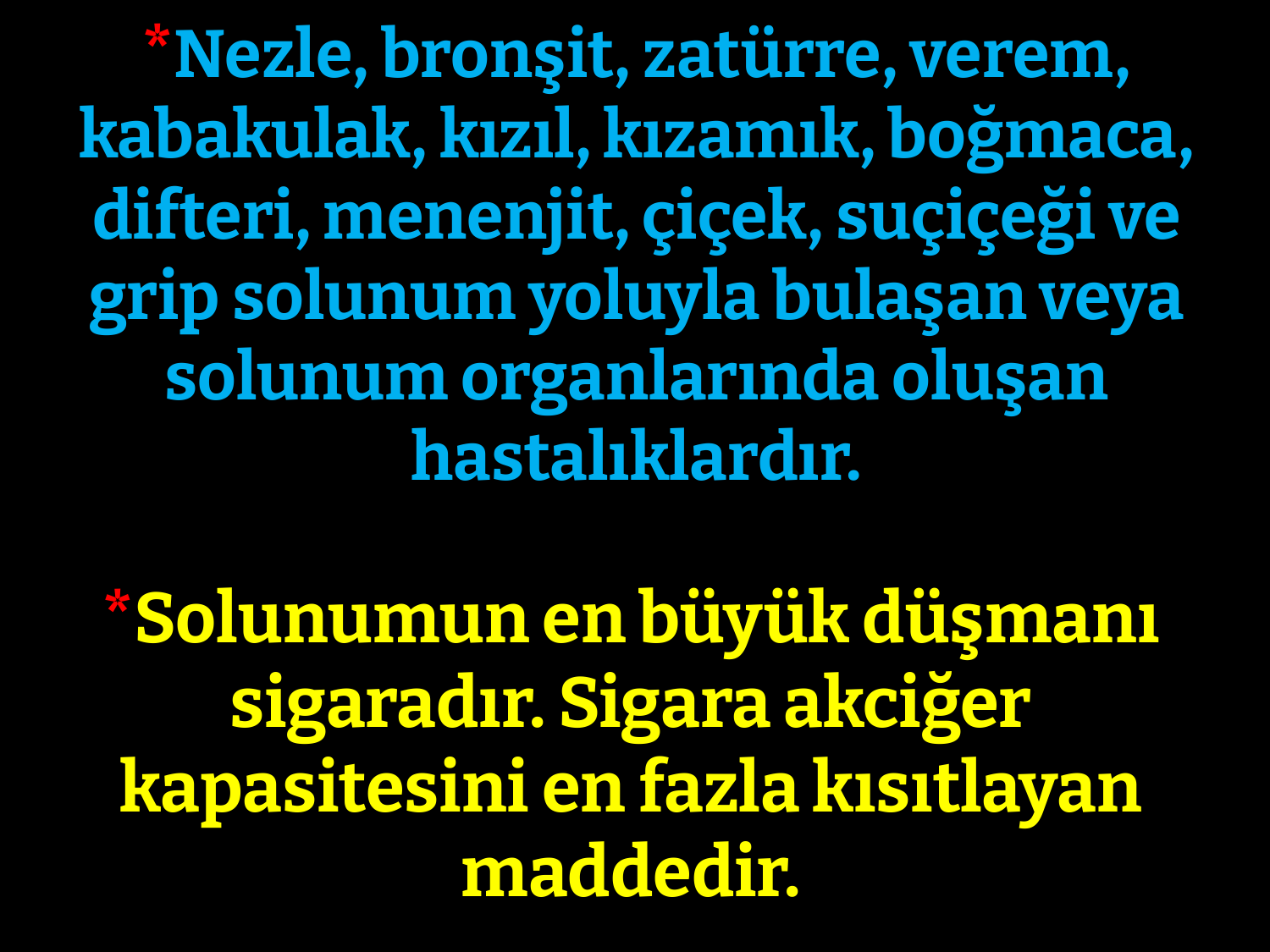

*Nezle, bronşit, zatürre, verem, kabakulak, kızıl, kızamık, boğmaca, difteri, menenjit, çiçek, suçiçeği ve grip solunum yoluyla bulaşan veya solunum organlarında oluşan hastalıklardır.

#
*Solunumun en büyük düşmanı sigaradır. Sigara akciğer kapasitesini en fazla kısıtlayan maddedir.